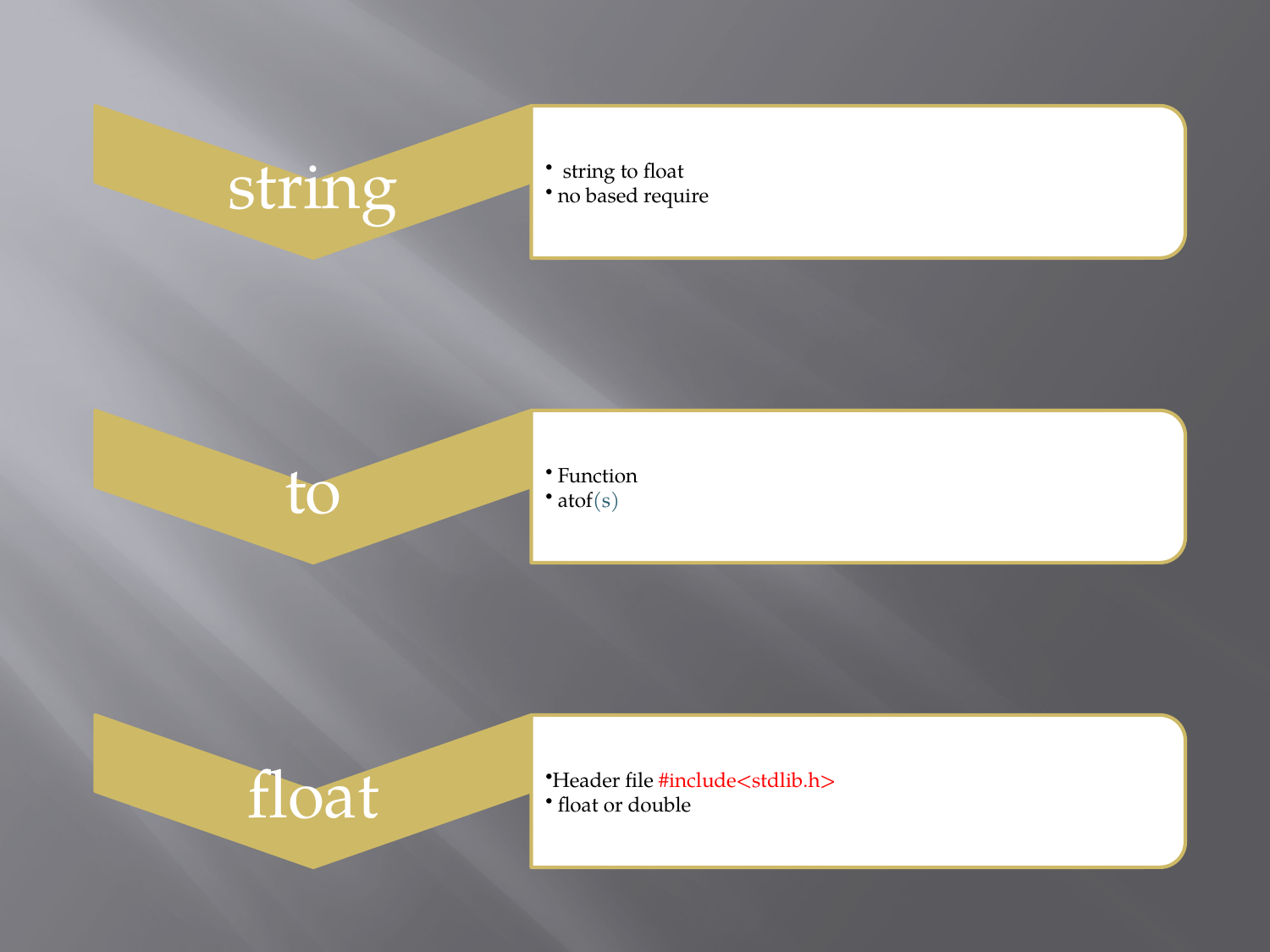

string
  string to float
 no based require
to
 Function
 atof(s)
float
Header file #include<stdlib.h>
 float or double